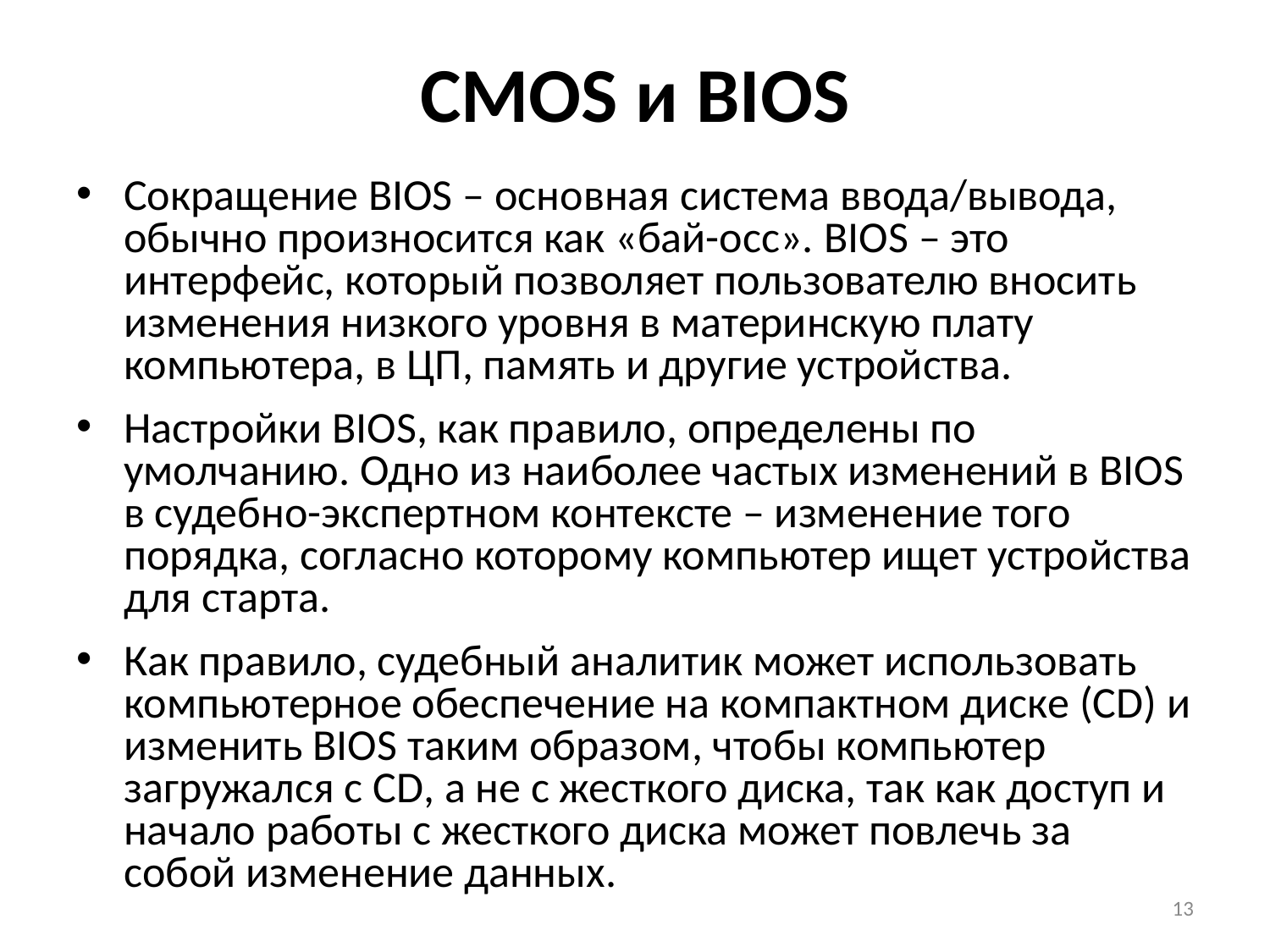

# CMOS и BIOS
Сокращение BIOS – основная система ввода/вывода, обычно произносится как «бай-осс». BIOS – это интерфейс, который позволяет пользователю вносить изменения низкого уровня в материнскую плату компьютера, в ЦП, память и другие устройства.
Настройки BIOS, как правило, определены по умолчанию. Одно из наиболее частых изменений в BIOS в судебно-экспертном контексте – изменение того порядка, согласно которому компьютер ищет устройства для старта.
Как правило, судебный аналитик может использовать компьютерное обеспечение на компактном диске (CD) и изменить BIOS таким образом, чтобы компьютер загружался с CD, а не с жесткого диска, так как доступ и начало работы с жесткого диска может повлечь за собой изменение данных.

13